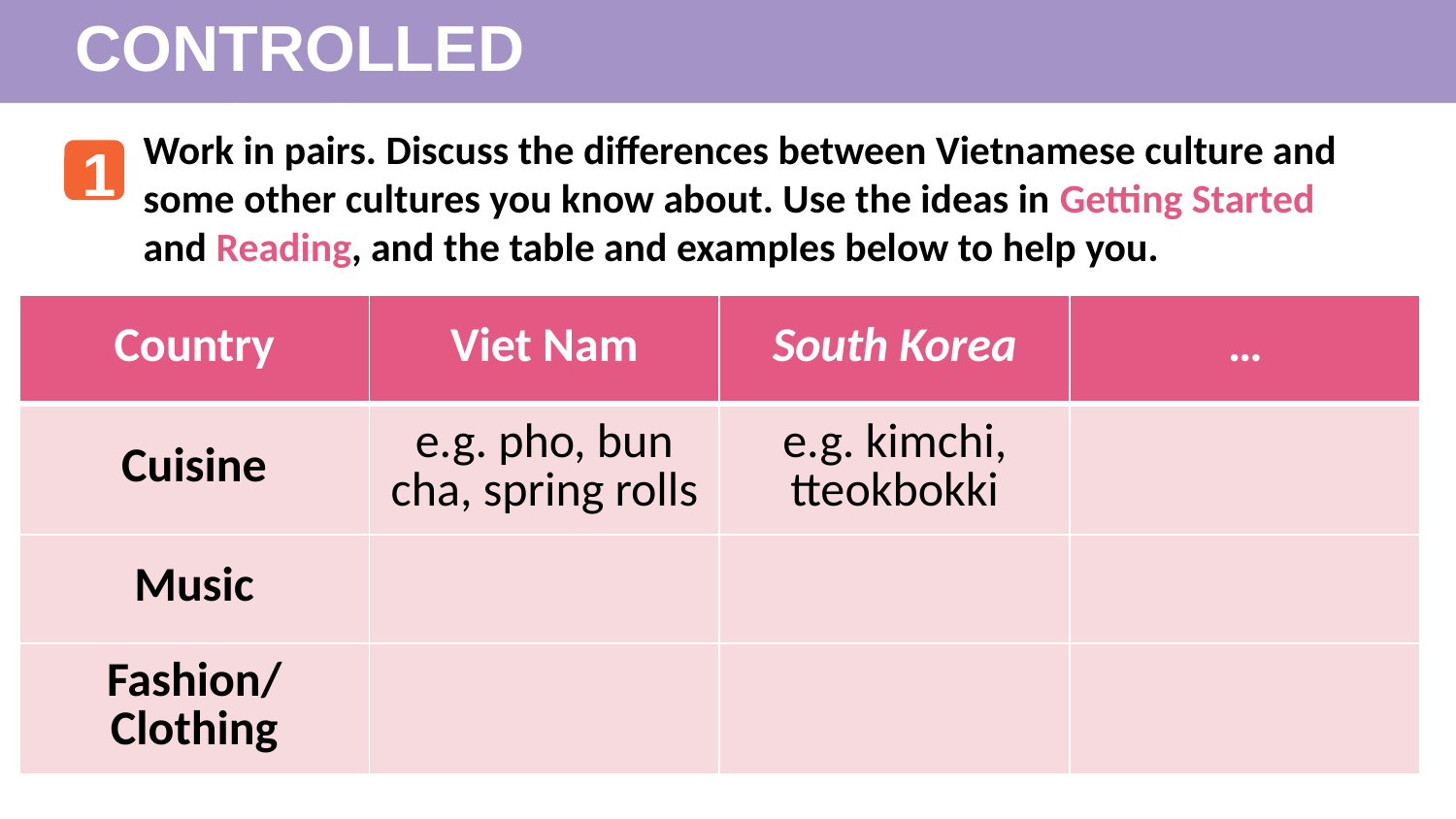

CONTROLLED PRACTICE

Work in pairs. Discuss the differences between Vietnamese culture and some other cultures you know about. Use the ideas in Getting Started and Reading, and the table and examples below to help you.
1

| Country | Viet Nam | South Korea | … |
| --- | --- | --- | --- |
| Cuisine | e.g. pho, bun cha, spring rolls | e.g. kimchi, tteokbokki |  |
| Music |  |  |  |
| Fashion/ Clothing |  |  |  |